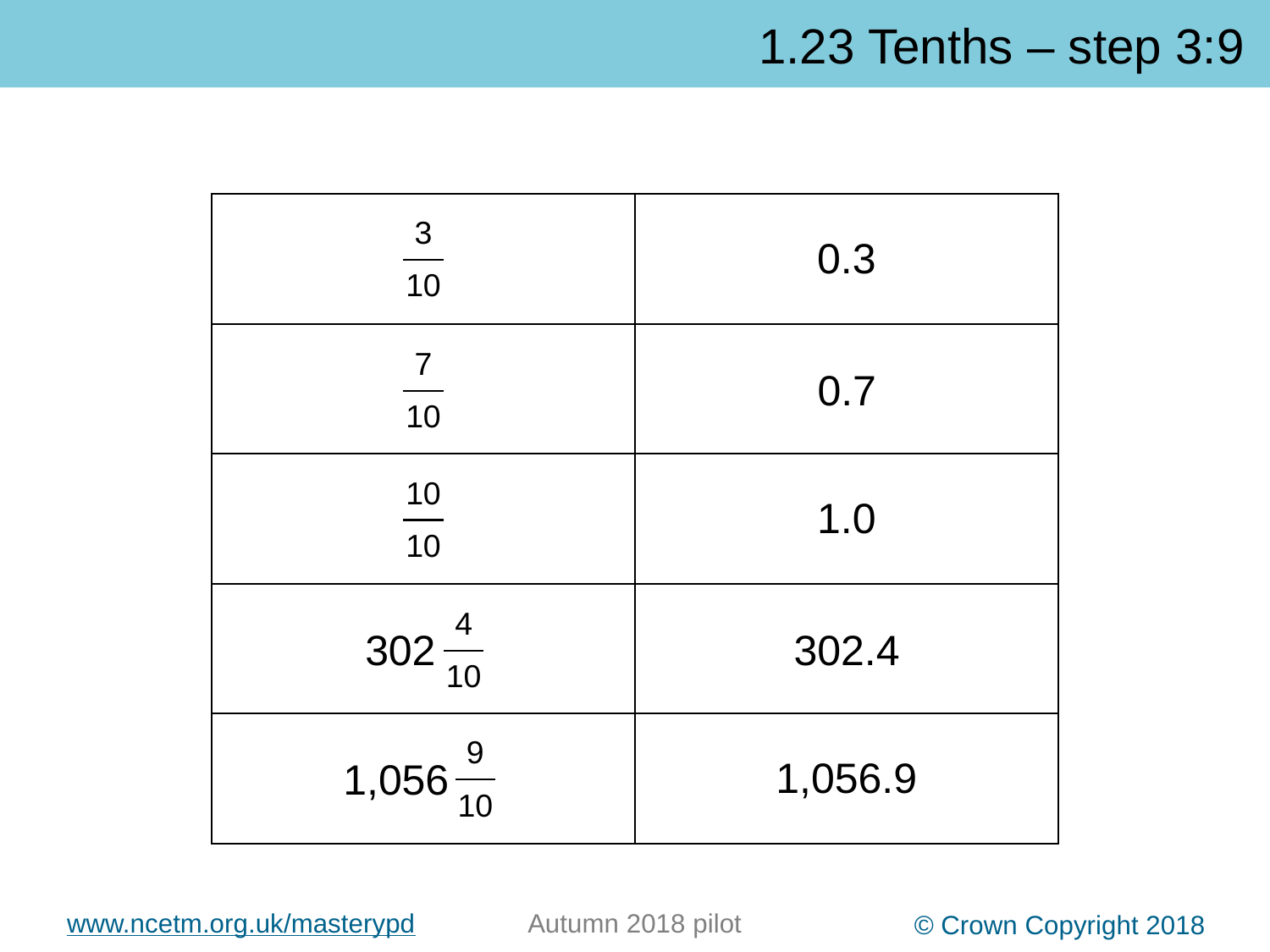

1.23 Tenths – step 3:9
|  | 0.3 |
| --- | --- |
|  |  |
|  | 1.0 |
|  |  |
|  | 1,056.9 |
3
10
7
10
0.7
10
10
4
10
302
302.4
9
10
1,056